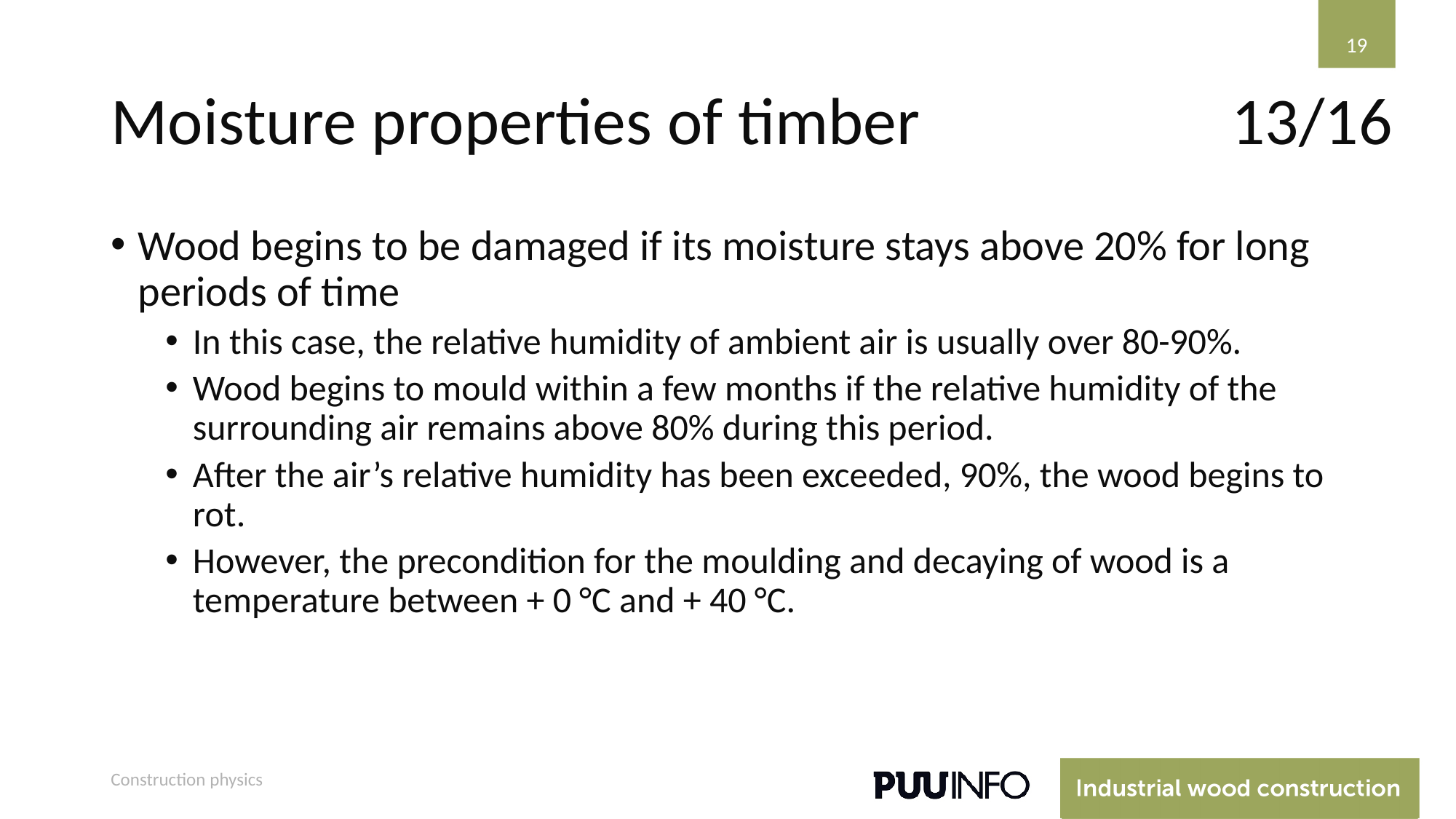

19
# Moisture properties of timber
13/16
Wood begins to be damaged if its moisture stays above 20% for long periods of time
In this case, the relative humidity of ambient air is usually over 80-90%.
Wood begins to mould within a few months if the relative humidity of the surrounding air remains above 80% during this period.
After the air’s relative humidity has been exceeded, 90%, the wood begins to rot.
However, the precondition for the moulding and decaying of wood is a temperature between + 0 °C and + 40 °C.
Construction physics